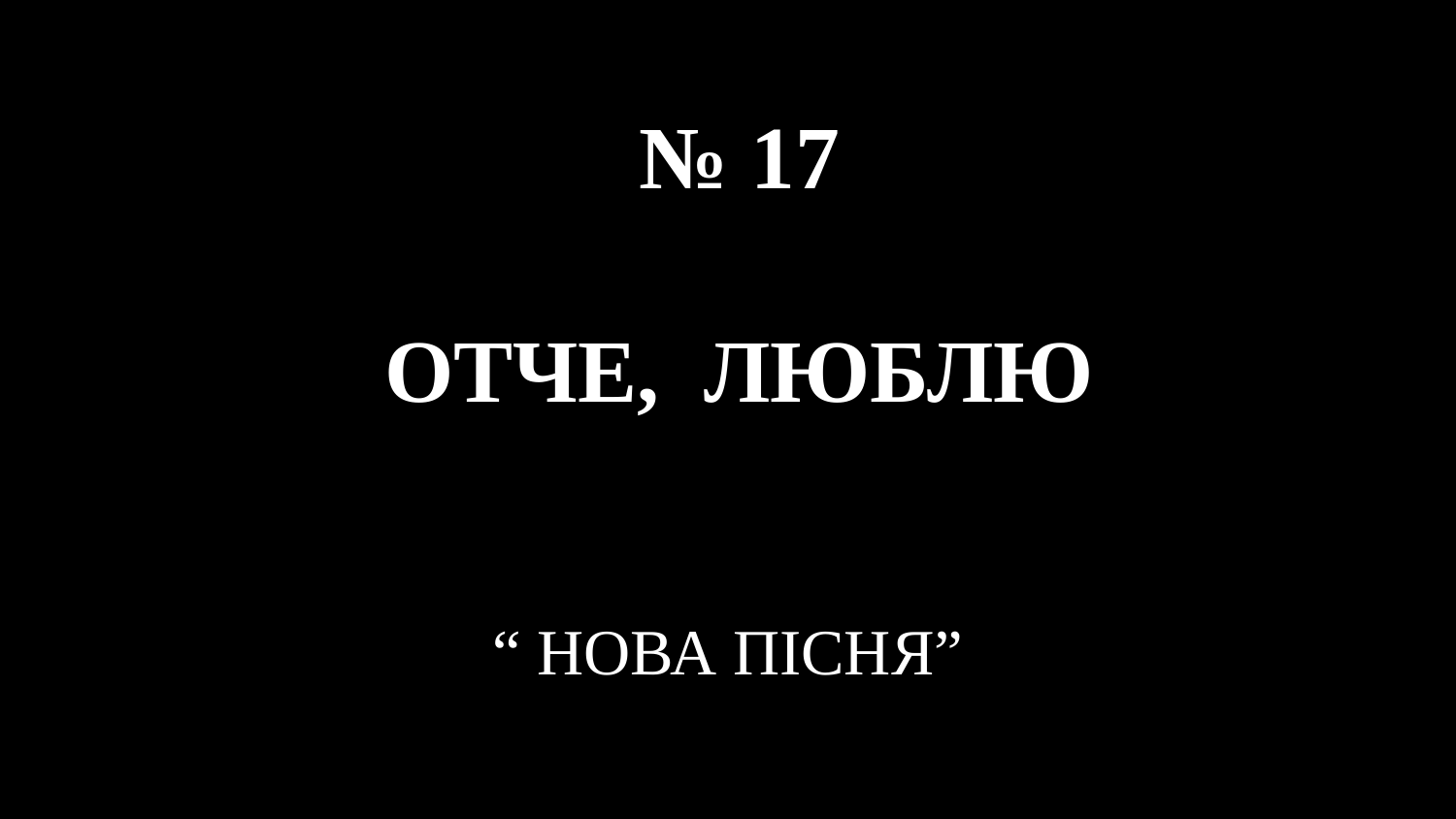

# № 17 ОТЧЕ,  ЛЮБЛЮ
“ НОВА ПІСНЯ”